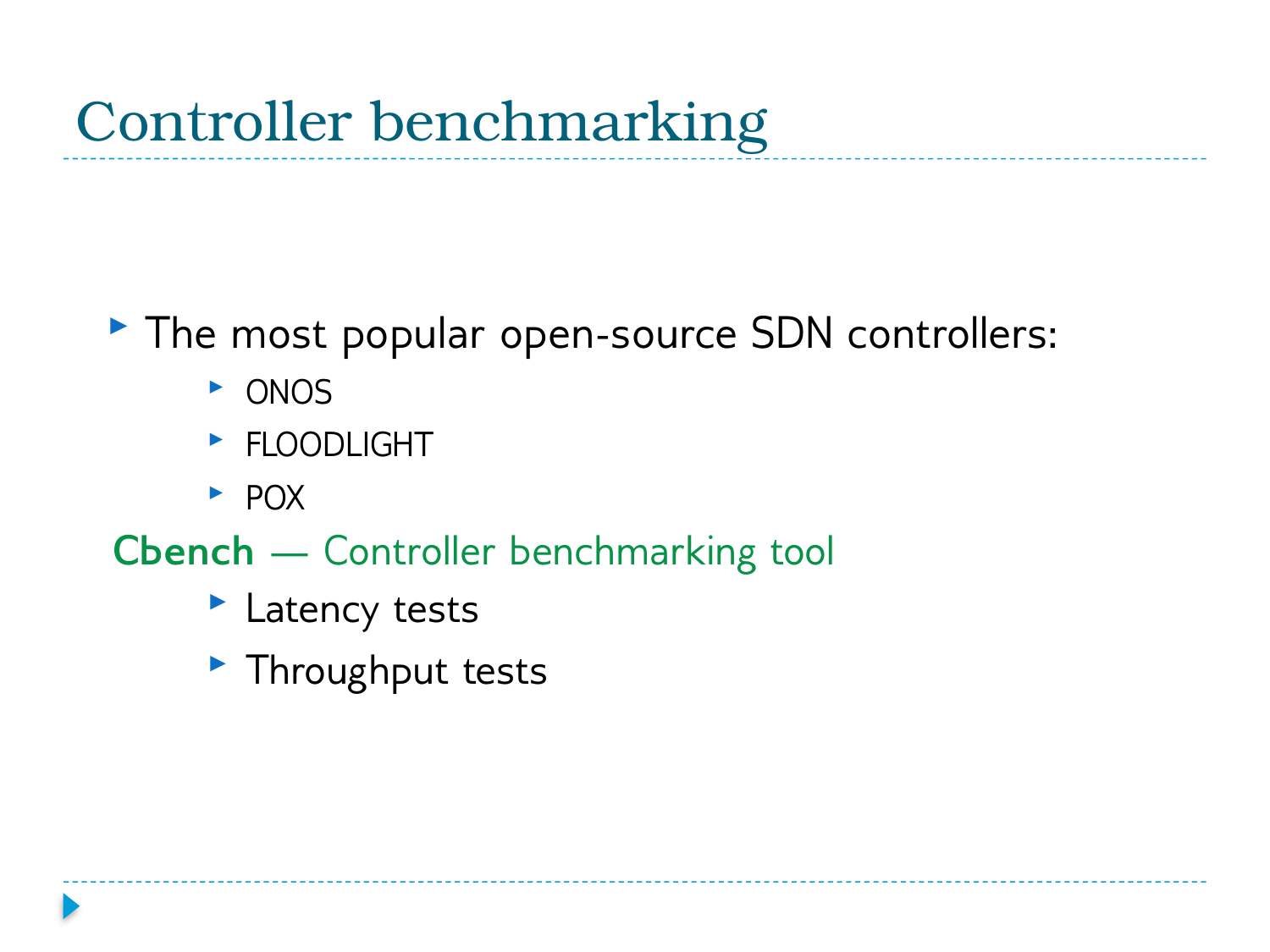

# Controller benchmarking

The most popular open-source SDN controllers:
ONOS
FLOODLIGHT
POX

Latency tests
Throughput tests
Cbench — Controller benchmarking tool